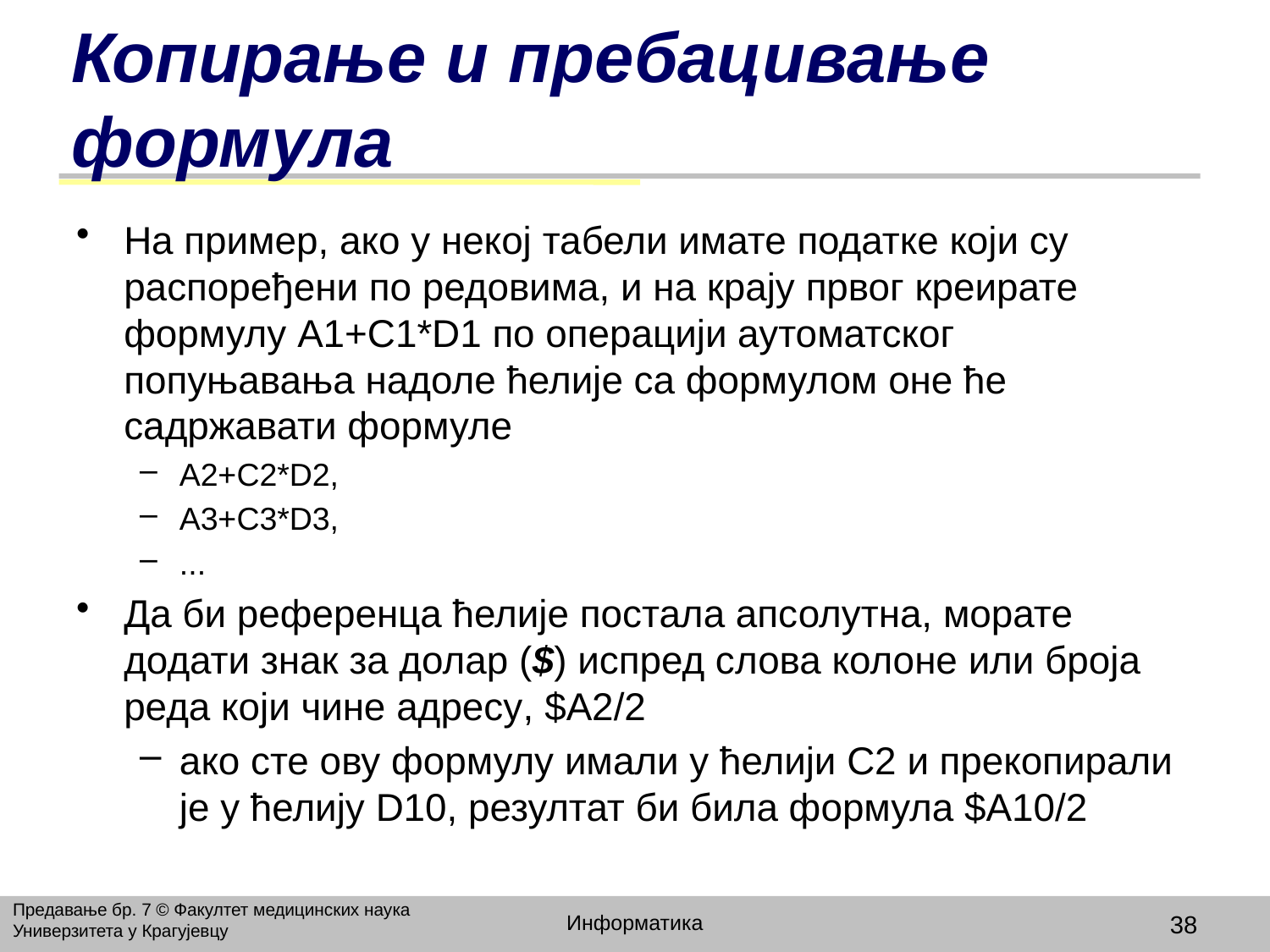

# Копирање и пребацивање формула
На пример, ако у некој табели имате податке који су распоређени по редовима, и на крају првог креирате формулу A1+C1*D1 по операцији аутоматског попуњавања надоле ћелије са формулом оне ће садржавати формуле
A2+C2*D2,
A3+C3*D3,
...
Да би референца ћелије постала апсолутна, морате додати знак за долар ($) испред слова колоне или броја реда који чине адресу, $А2/2
ако сте ову формулу имали у ћелији C2 и прекопирали је у ћелију D10, резултат би била формула $А10/2
Предавање бр. 7 © Факултет медицинских наука Универзитета у Крагујевцу
Информатика
38